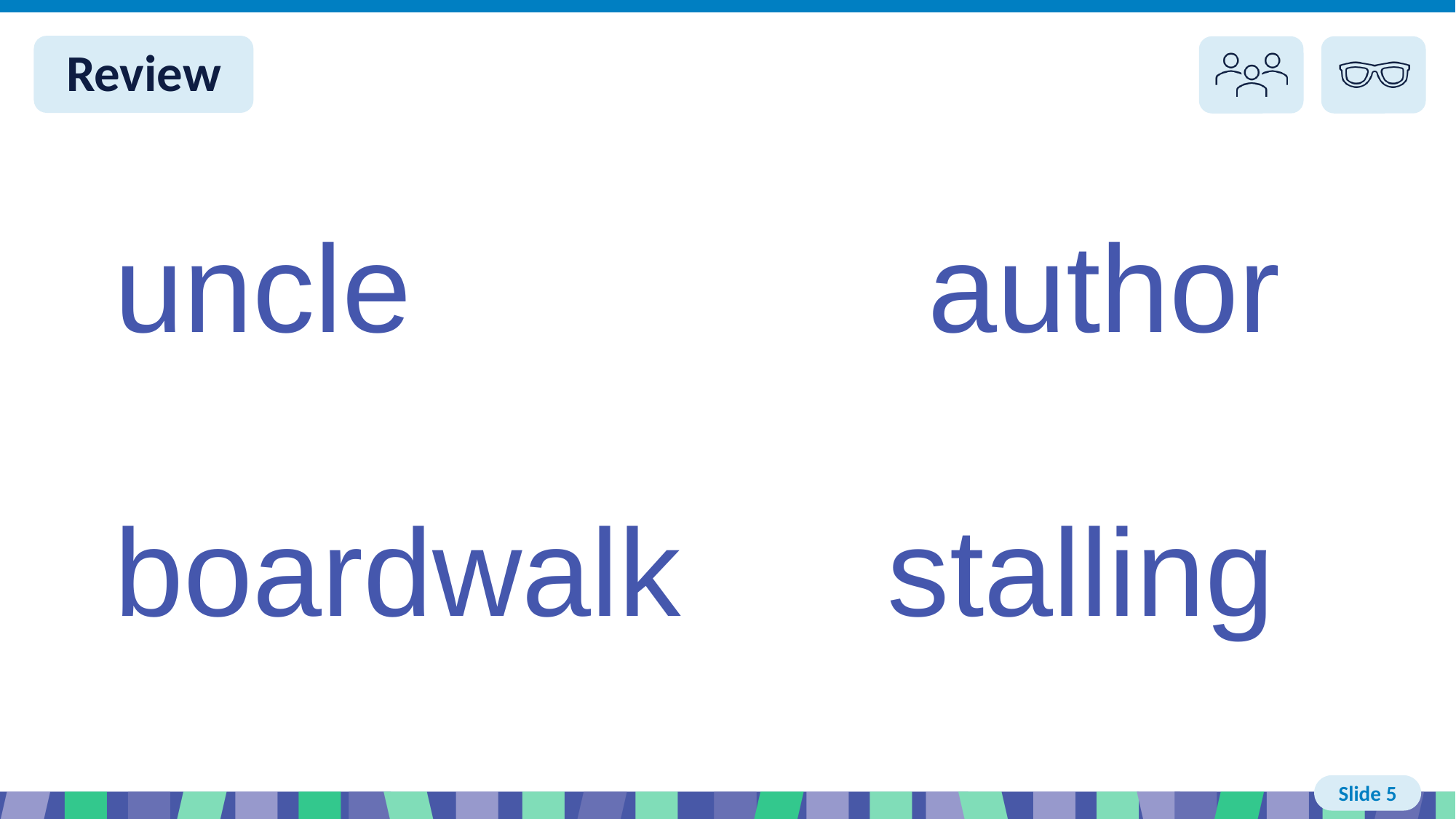

Slide 5 Review You do
uncle               author
boardwalk      stalling